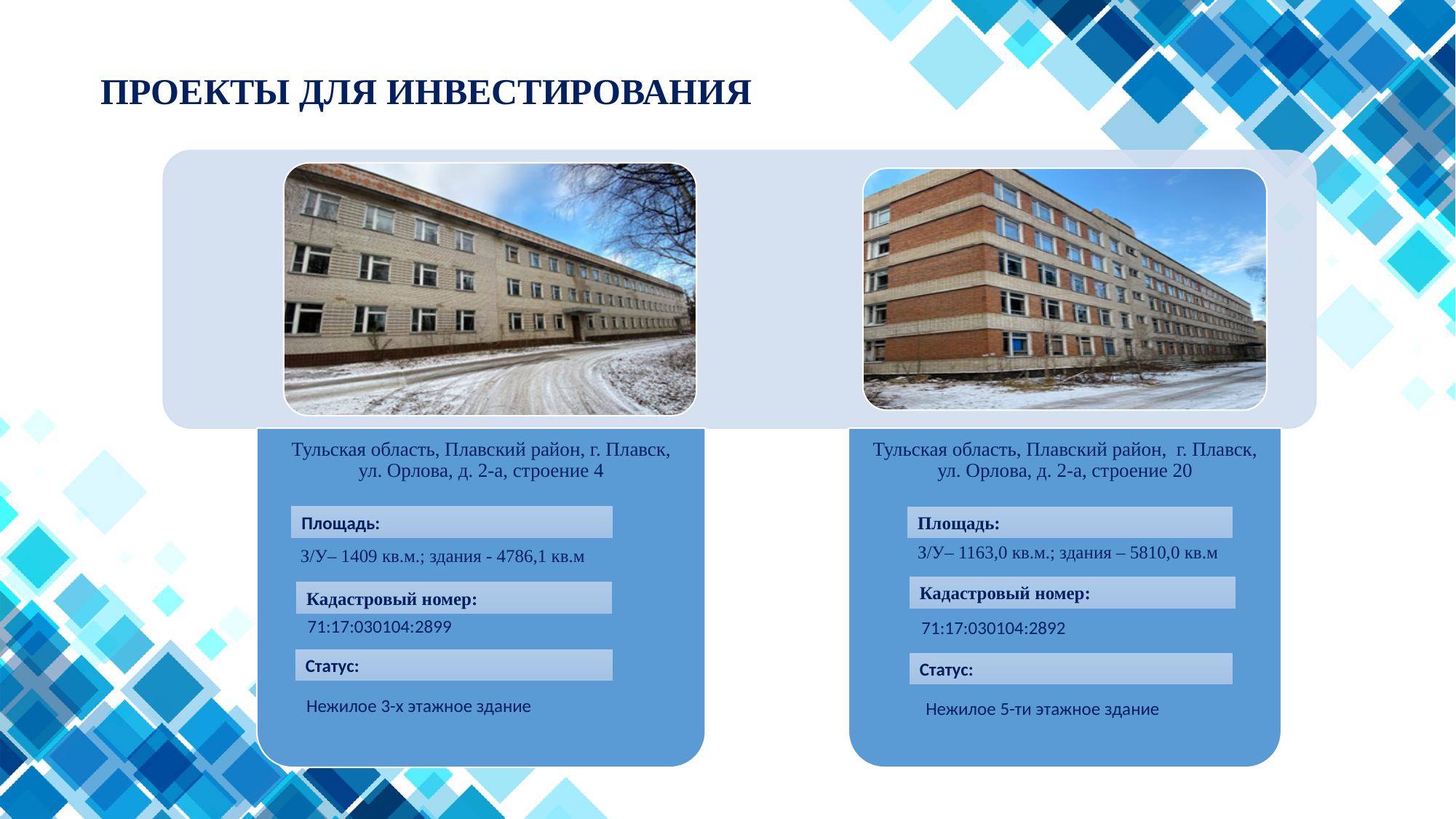

# ПРОЕКТЫ ДЛЯ ИНВЕСТИРОВАНИЯ
Тульская область, Плавский район, г. Плавск, ул. Орлова, д. 2-а, строение 4
Тульская область, Плавский район,  г. Плавск, ул. Орлова, д. 2-а, строение 20

Площадь:
Площадь:
З/У– 1163,0 кв.м.; здания – 5810,0 кв.м
З/У– 1409 кв.м.; здания - 4786,1 кв.м

Кадастровый номер:
Кадастровый номер:
71:17:030104:2899
71:17:030104:2892
Статус:
Статус:
Нежилое 3-х этажное здание
Нежилое 5-ти этажное здание